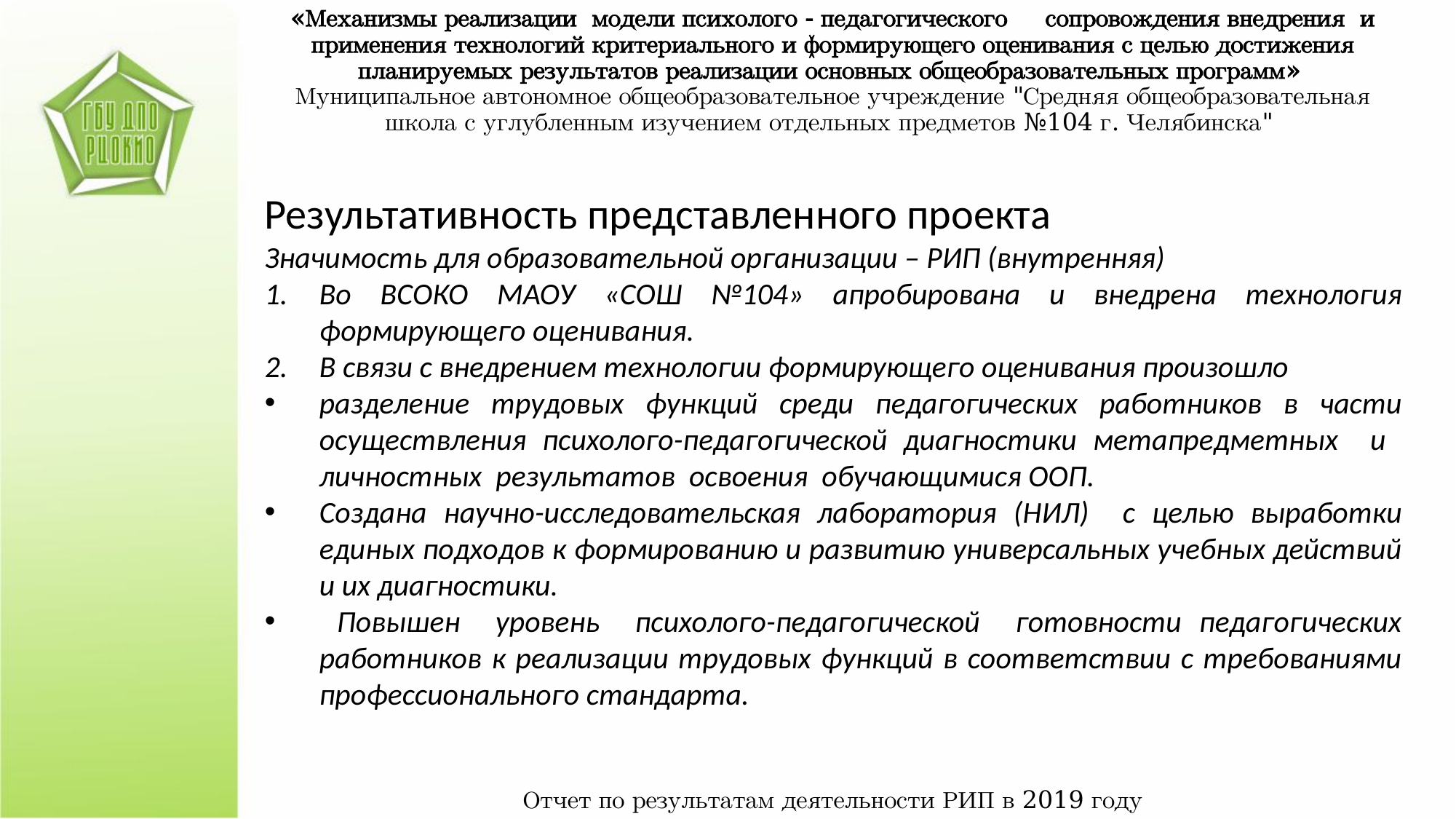

«Механизмы реализации  модели психолого - педагогического     сопровождения внедрения  и применения технологий критериального и формирующего оценивания с целью достижения планируемых результатов реализации основных общеобразовательных программ»
Муниципальное автономное общеобразовательное учреждение "Средняя общеобразовательная школа с углубленным изучением отдельных предметов №104 г. Челябинска"
Результативность представленного проекта
Значимость для образовательной организации – РИП (внутренняя)
Во ВСОКО МАОУ «СОШ №104» апробирована и внедрена технология формирующего оценивания.
В связи с внедрением технологии формирующего оценивания произошло
разделение трудовых функций среди педагогических работников в части осуществления психолого-педагогической диагностики метапредметных  и  личностных  результатов  освоения  обучающимися ООП.
Создана научно-исследовательская лаборатория (НИЛ)  с целью выработки единых подходов к формированию и развитию универсальных учебных действий и их диагностики.
 Повышен  уровень  психолого-педагогической  готовности педагогических работников к реализации трудовых функций в соответствии с требованиями профессионального стандарта.
Отчет по результатам деятельности РИП в 2019 году